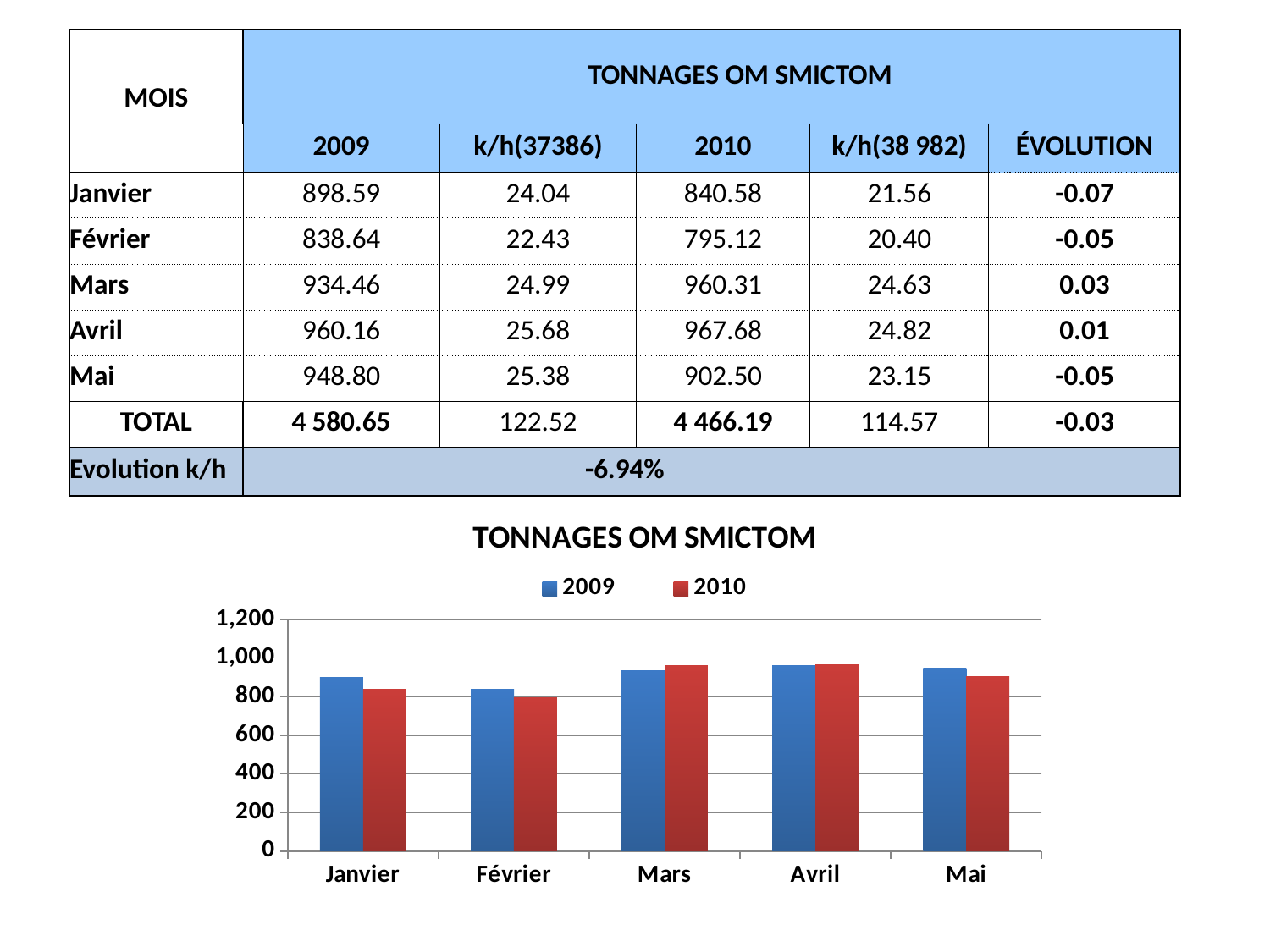

|  | TONNAGES OM SMICTOM |  |  |  |  |
| --- | --- | --- | --- | --- | --- |
| MOIS |  |  |  |  |  |
|  | 2009 | k/h(37386) | 2010 | k/h(38 982) | ÉVOLUTION |
| Janvier | 898.59 | 24.04 | 840.58 | 21.56 | -0.07 |
| Février | 838.64 | 22.43 | 795.12 | 20.40 | -0.05 |
| Mars | 934.46 | 24.99 | 960.31 | 24.63 | 0.03 |
| Avril | 960.16 | 25.68 | 967.68 | 24.82 | 0.01 |
| Mai | 948.80 | 25.38 | 902.50 | 23.15 | -0.05 |
| TOTAL | 4 580.65 | 122.52 | 4 466.19 | 114.57 | -0.03 |
| Evolution k/h |  | -6.94% |  |  |  |

### Chart

| Category |  |  |
|---|---|---|
| Janvier | 898.59 | 840.58 |
| Février | 838.64 | 795.12 |
| Mars | 934.4599999999995 | 960.31 |
| Avril | 960.16 | 967.6800000000005 |
| Mai | 948.8 | 902.5 |